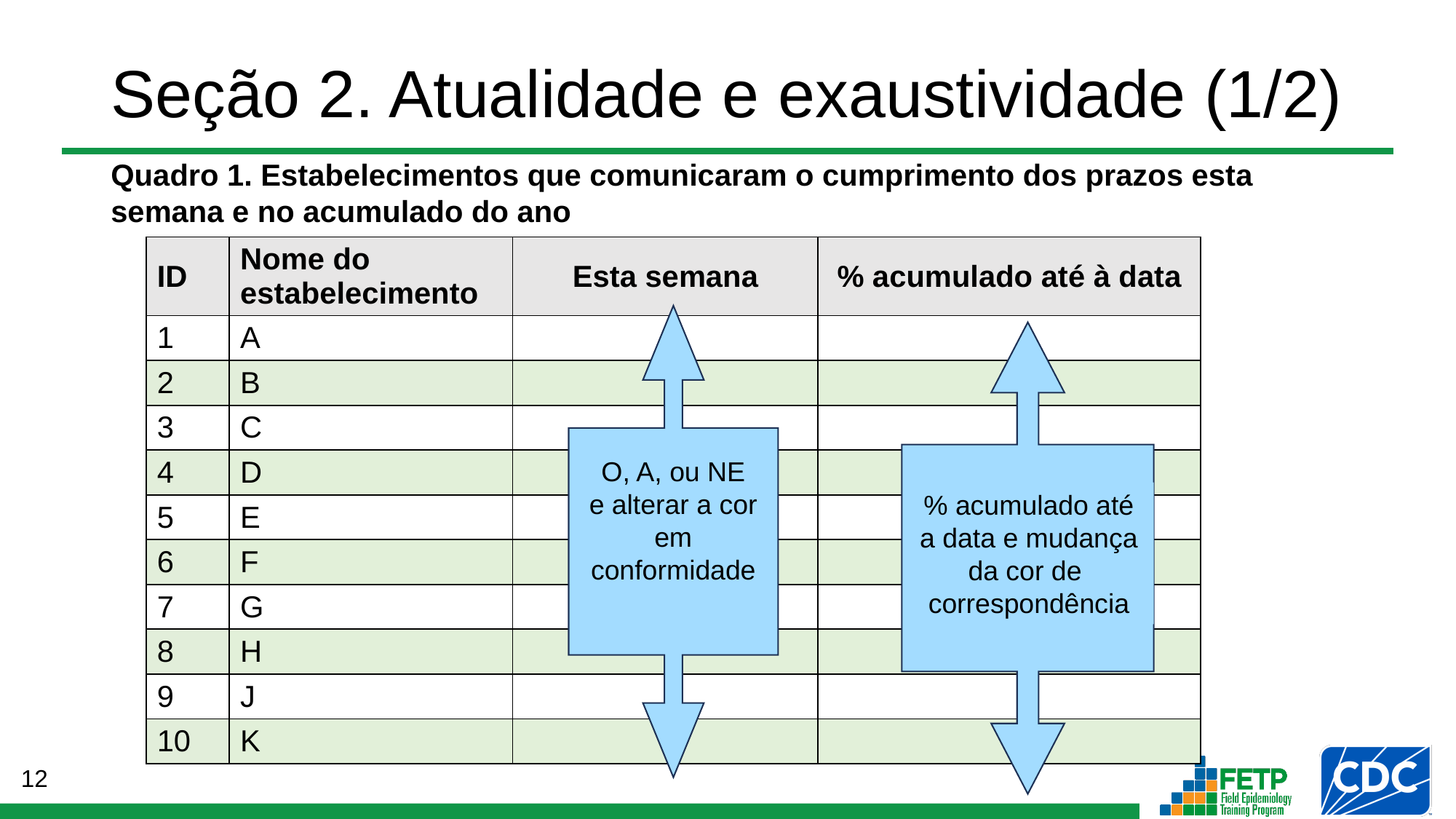

# Seção 2. Atualidade e exaustividade (1/2)
Quadro 1. Estabelecimentos que comunicaram o cumprimento dos prazos esta semana e no acumulado do ano
| ID | Nome do estabelecimento | Esta semana | % acumulado até à data |
| --- | --- | --- | --- |
| 1 | A |  |  |
| 2 | B |  |  |
| 3 | C |  |  |
| 4 | D |  |  |
| 5 | E |  |  |
| 6 | F |  |  |
| 7 | G |  |  |
| 8 | H |  |  |
| 9 | J |  |  |
| 10 | K |  |  |

O, A, ou NE
e alterar a cor em conformidade

% acumulado até a data e mudança da cor de  correspondência